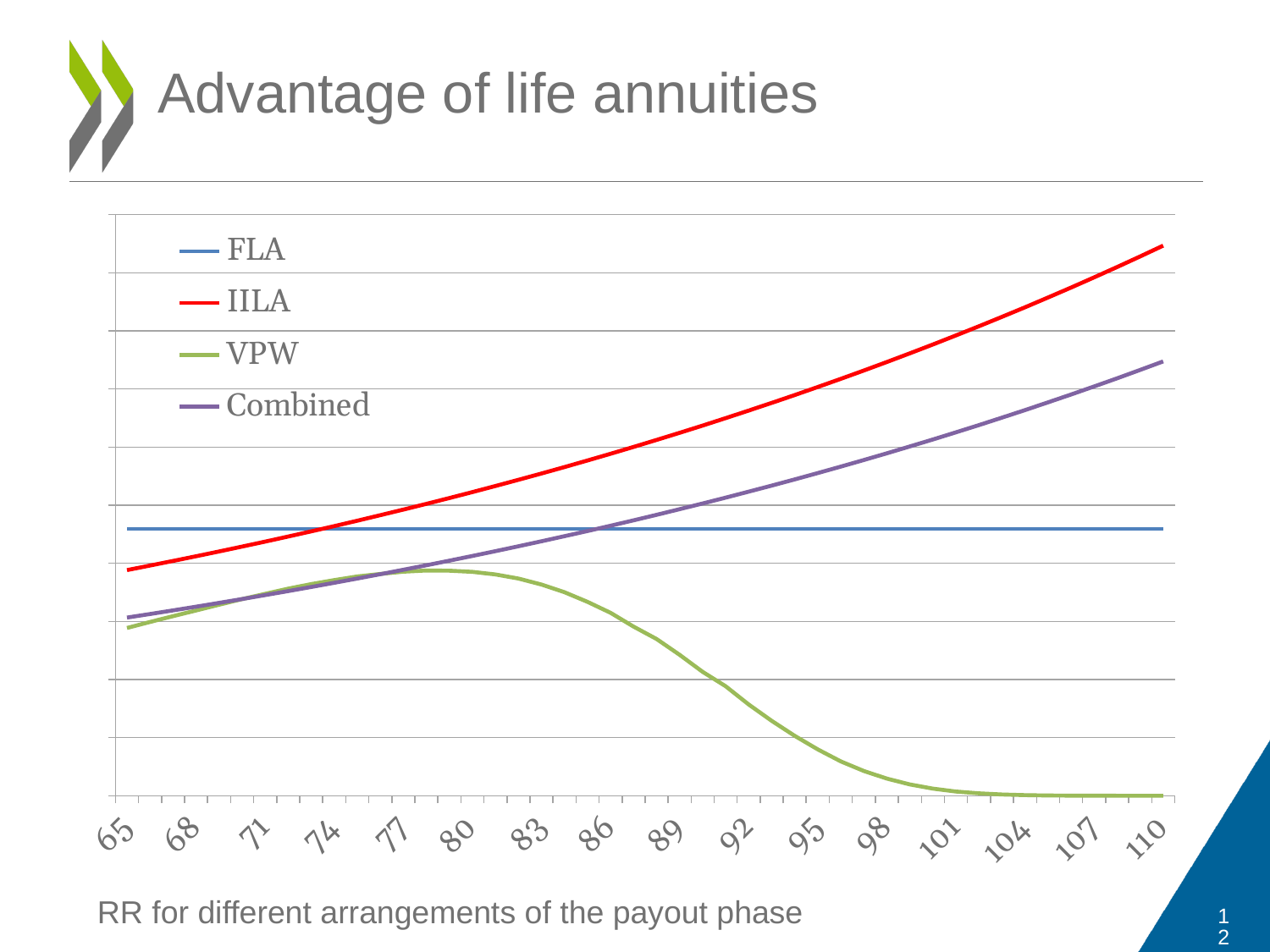

# Advantage of life annuities

### Chart

| Category | FLA | IILA | VPW | Combined |
|---|---|---|---|---|
| 65 | 22.97153999999998 | 19.41527 | 14.43476 | 15.329470000000002 |
| 66 | 22.97153999999998 | 19.803450000000005 | 14.950690000000007 | 15.63615 |
| 67 | 22.97153999999998 | 20.19961 | 15.44782 | 15.94871 |
| 68 | 22.97153999999998 | 20.60351 | 15.94002 | 16.26784999999999 |
| 69 | 22.97153999999998 | 21.01563999999998 | 16.43433999999998 | 16.59309 |
| 70 | 22.97153999999998 | 21.43599 | 16.91761999999999 | 16.9249 |
| 71 | 22.97153999999998 | 21.86455 | 17.37271999999998 | 17.26352999999997 |
| 72 | 22.97153999999998 | 22.30204 | 17.81937 | 17.60872999999998 |
| 73 | 22.97153999999998 | 22.747979999999988 | 18.21083 | 17.96097 |
| 74 | 22.97153999999998 | 23.202850000000005 | 18.55251 | 18.32026 |
| 75 | 22.97153999999998 | 23.66711 | 18.86811999999998 | 18.68659999999998 |
| 76 | 22.97153999999998 | 24.14029 | 19.08181 | 19.06020999999998 |
| 77 | 22.97153999999998 | 24.6231 | 19.27366999999999 | 19.44156999999998 |
| 78 | 22.97153999999998 | 25.11553999999999 | 19.37839999999999 | 19.83022 |
| 79 | 22.97153999999998 | 25.61784000000002 | 19.36360999999998 | 20.22684999999998 |
| 80 | 22.97153999999998 | 26.13024 | 19.26169999999998 | 20.631460000000015 |
| 81 | 22.97153999999998 | 26.652970000000014 | 19.039549999999977 | 21.044060000000005 |
| 82 | 22.97153999999998 | 27.18602999999998 | 18.68707 | 21.46487 |
| 83 | 22.97153999999998 | 27.729659999999985 | 18.16997 | 21.89437 |
| 84 | 22.97153999999998 | 28.28432999999998 | 17.51033 | 22.3321 |
| 85 | 22.97153999999998 | 28.85004 | 16.67904 | 22.77873999999997 |
| 86 | 22.97153999999998 | 29.42701999999998 | 15.737369999999997 | 23.23431 |
| 87 | 22.97153999999998 | 30.01549999999999 | 14.551 | 23.69904 |
| 88 | 22.97153999999998 | 30.61572 | 13.48488 | 24.17316 |
| 89 | 22.97153999999998 | 31.22815999999998 | 12.12756 | 24.65644 |
| 90 | 22.97153999999998 | 31.85257 | 10.661050000000001 | 25.14959 |
| 91 | 22.97153999999998 | 32.48967 | 9.423492000000007 | 25.65259 |
| 92 | 22.97153999999998 | 33.13944 | 7.851305 | 26.16569999999998 |
| 93 | 22.97153999999998 | 33.80237 | 6.441151 | 26.6889 |
| 94 | 22.97153999999998 | 34.478440000000006 | 5.151934999999994 | 27.22266999999998 |
| 95 | 22.97153999999998 | 35.1679 | 3.988822 | 27.76723999999998 |
| 96 | 22.97153999999998 | 35.87122 | 2.9574489999999973 | 28.32260999999998 |
| 97 | 22.97153999999998 | 36.58863 | 2.129672999999998 | 28.88901999999998 |
| 98 | 22.97153999999998 | 37.32059 | 1.4754369999999992 | 29.46669999999997 |
| 99 | 22.97153999999998 | 38.066880000000005 | 0.9740747000000002 | 30.05612 |
| 100 | 22.97153999999998 | 38.8282 | 0.6107928000000006 | 30.657290000000014 |
| 101 | 22.97153999999998 | 39.604780000000005 | 0.3646910000000001 | 31.27042999999998 |
| 102 | 22.97153999999998 | 40.396860000000004 | 0.2073549 | 31.895779999999977 |
| 103 | 22.97153999999998 | 41.20491000000001 | 0.11013530000000005 | 32.533820000000006 |
| 104 | 22.97153999999998 | 42.02893000000004 | 0.054480600000000046 | 33.18453 |
| 105 | 22.97153999999998 | 42.86939 | 0.025596499999999987 | 33.84816 |
| 106 | 22.97153999999998 | 43.72699000000003 | 0.011037000000000003 | 34.52517000000004 |
| 107 | 22.97153999999998 | 44.60149 | 0.004461800000000004 | 35.21558 |
| 108 | 22.97153999999998 | 45.49338 | 0.0016438000000000006 | 35.91983 |
| 109 | 22.97153999999998 | 46.40334 | 0.00046970000000000014 | 36.63817000000004 |
| 110 | 22.97153999999998 | 47.33139 | 0.0002348000000000002 | 37.37108 |
RR for different arrangements of the payout phase
12